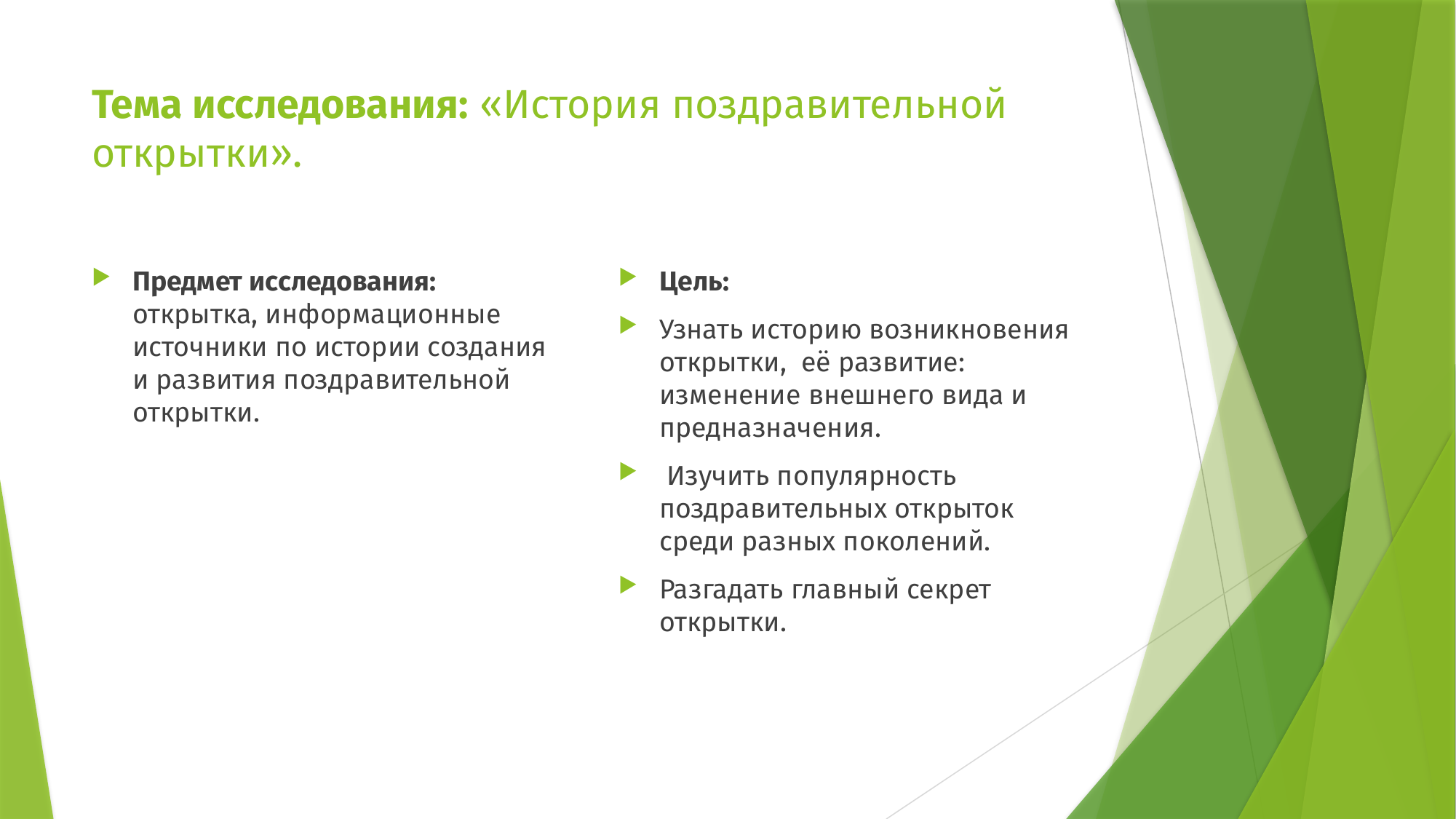

# Тема исследования: «История поздравительной   открытки».
Предмет исследования: открытка, информационные источники по истории создания и развития поздравительной открытки.

Цель:
Узнать историю возникновения открытки,  её развитие: изменение внешнего вида и предназначения.
 Изучить популярность  поздравительных открыток среди разных поколений.
Разгадать главный секрет открытки.